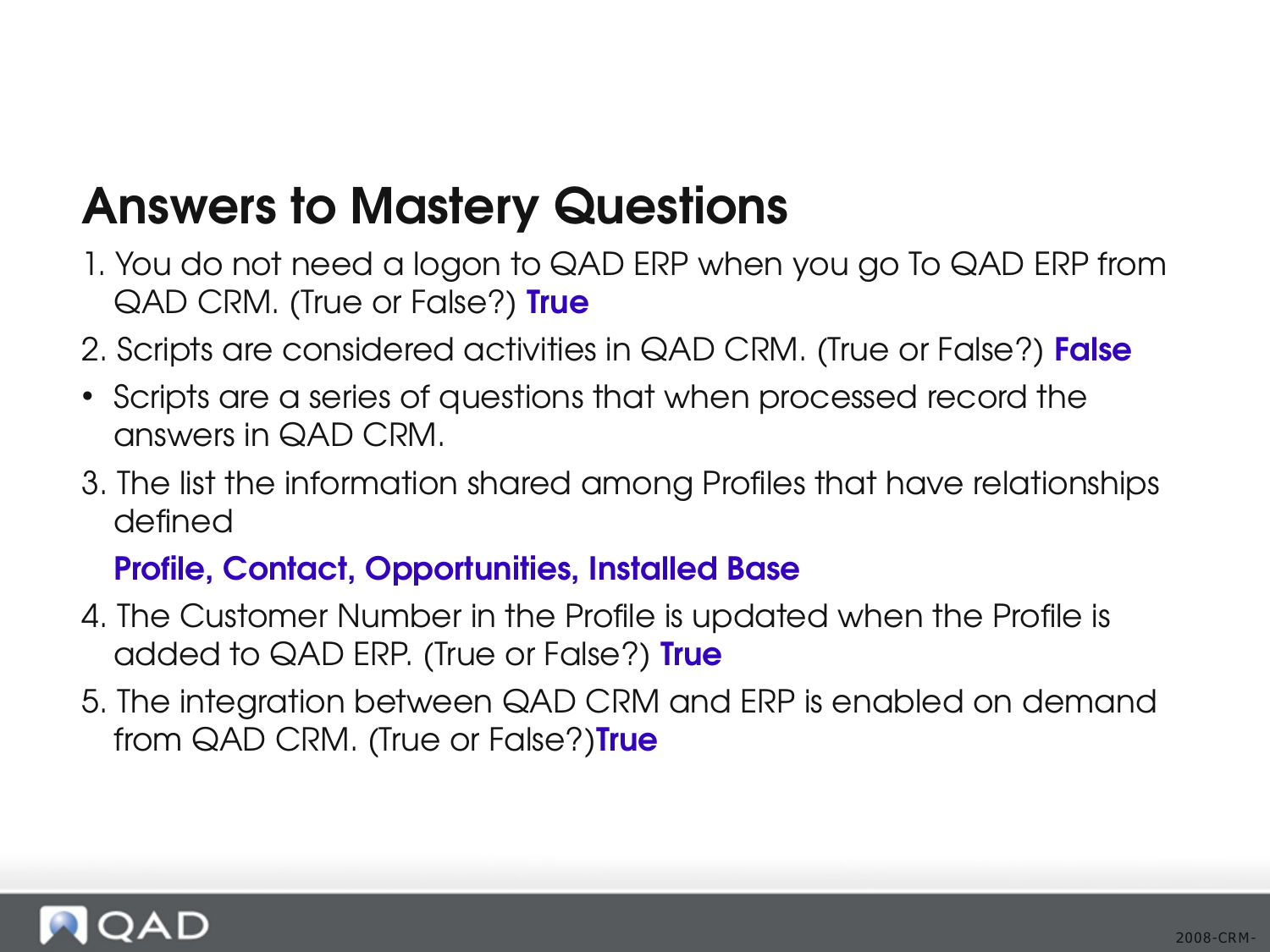

Answers to Mastery Questions
1. You do not need a logon to QAD ERP when you go To QAD ERP from QAD CRM. (True or False?) True
2. Scripts are considered activities in QAD CRM. (True or False?) False
Scripts are a series of questions that when processed record the answers in QAD CRM.
3. The list the information shared among Profiles that have relationships defined
	Profile, Contact, Opportunities, Installed Base
4. The Customer Number in the Profile is updated when the Profile is added to QAD ERP. (True or False?) True
5. The integration between QAD CRM and ERP is enabled on demand from QAD CRM. (True or False?)True
2008-CRM-